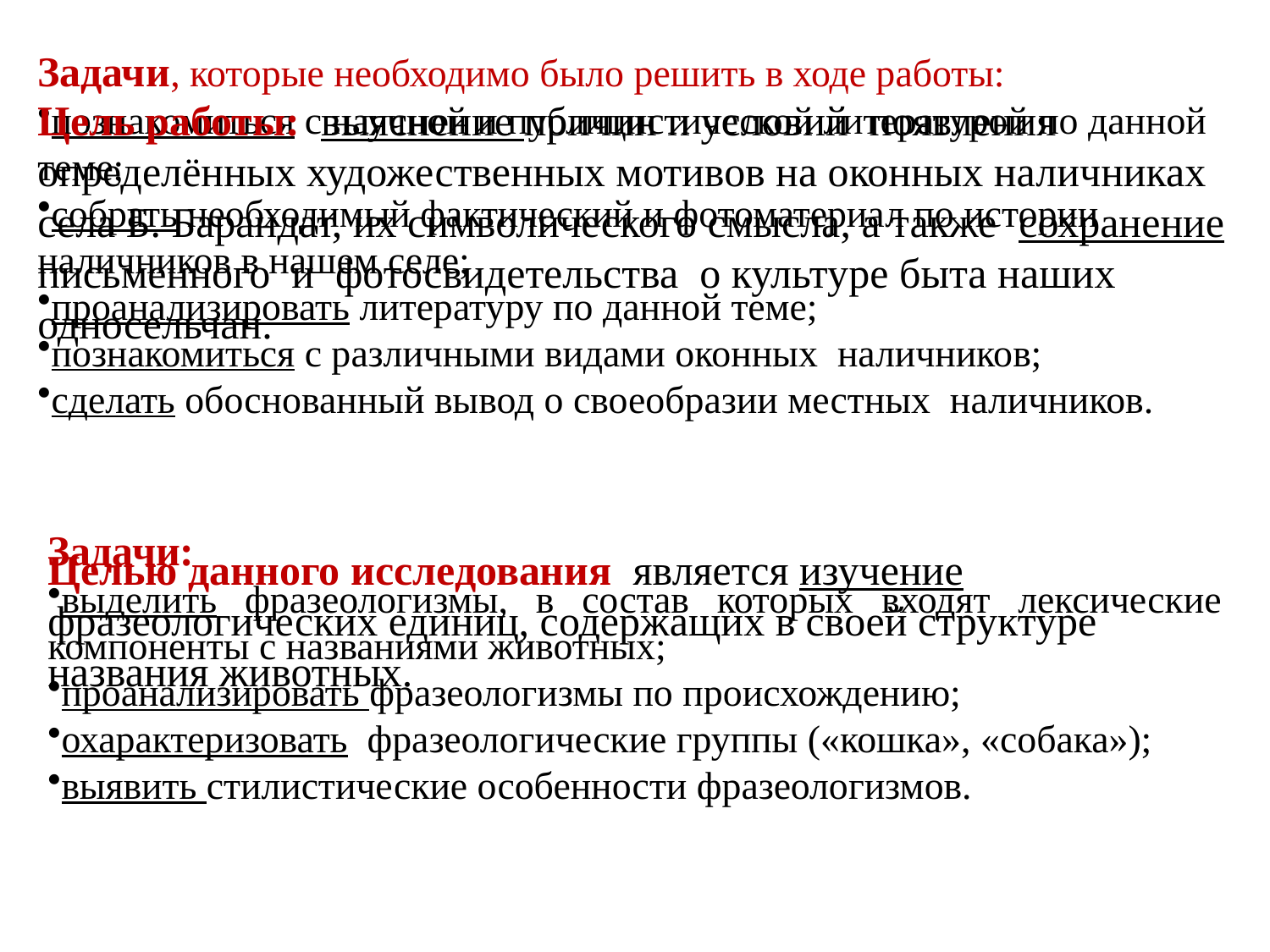

Задачи, которые необходимо было решить в ходе работы:
познакомиться с научной и публицистической литературой по данной теме;
собрать необходимый фактический и фотоматериал по истории наличников в нашем селе;
проанализировать литературу по данной теме;
познакомиться с различными видами оконных  наличников;
сделать обоснованный вывод о своеобразии местных  наличников.
Цель работы:  выяснение причин и условий  появления определённых художественных мотивов на оконных наличниках села Б. Барандат, их символического смысла, а также  сохранение письменного  и  фотосвидетельства  о культуре быта наших односельчан.
Задачи:
выделить фразеологизмы, в состав которых входят лексические компоненты с названиями животных;
проанализировать фразеологизмы по происхождению;
охарактеризовать  фразеологические группы («кошка», «собака»);
выявить стилистические особенности фразеологизмов.
Целью данного исследования  является изучение фразеологических единиц, содержащих в своей структуре названия животных.